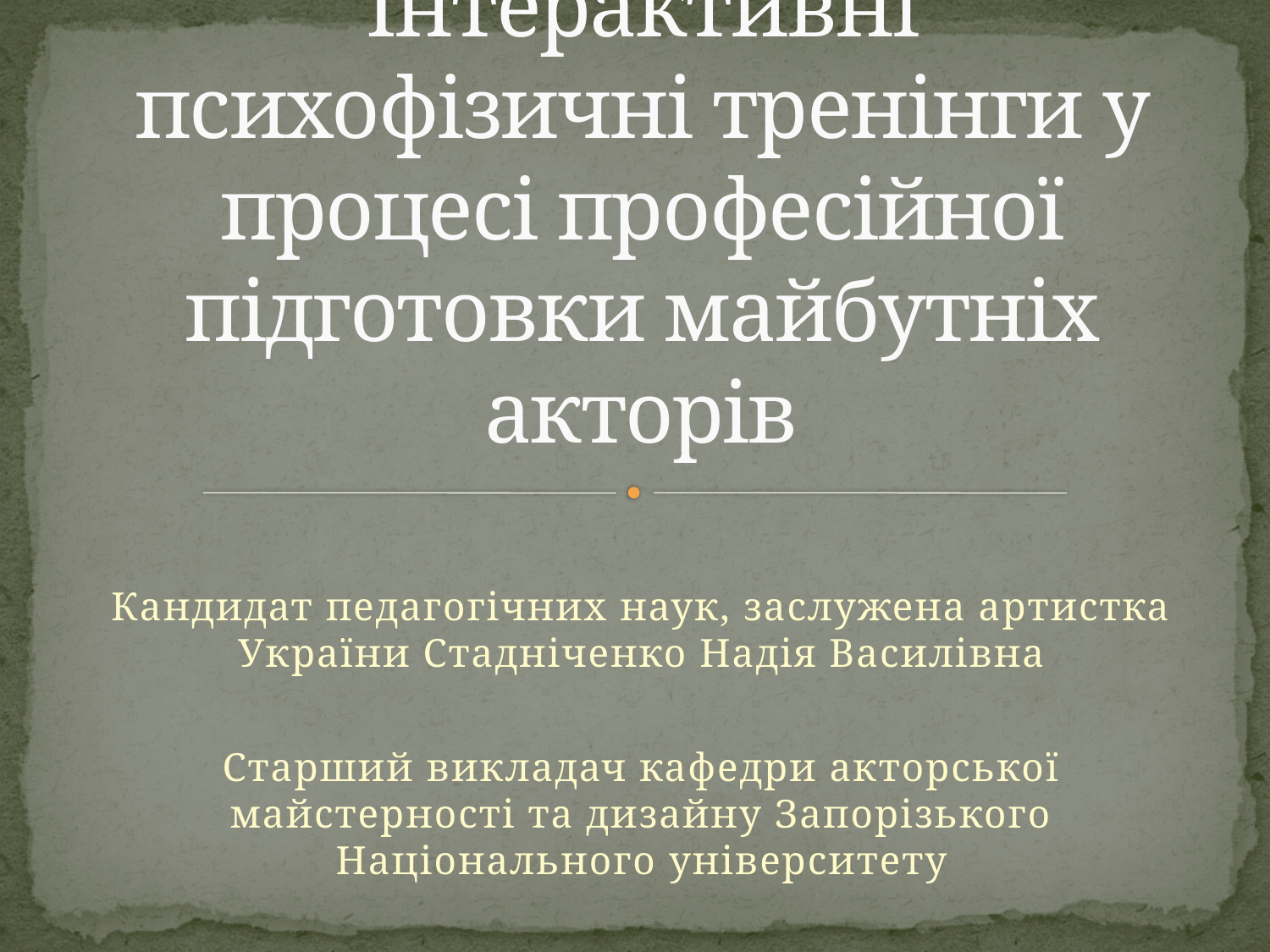

# Інтерактивні психофізичні тренінги у процесі професійної підготовки майбутніх акторів
Кандидат педагогічних наук, заслужена артистка України Стадніченко Надія Василівна

Старший викладач кафедри акторської майстерності та дизайну Запорізького Національного університету